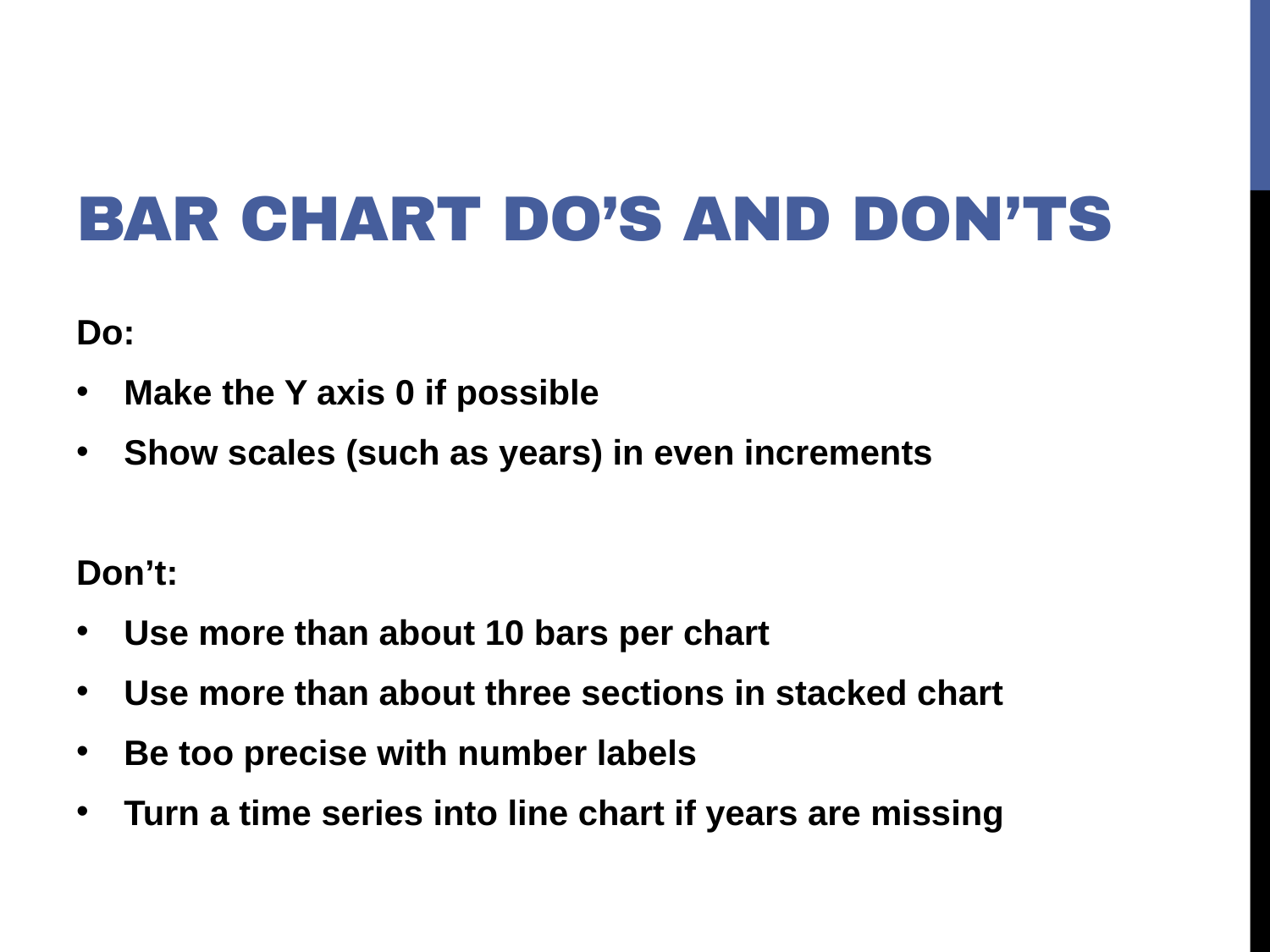

# Bar chart DO’s and Don’ts

Do:
Make the Y axis 0 if possible
Show scales (such as years) in even increments

Don’t:
Use more than about 10 bars per chart
Use more than about three sections in stacked chart
Be too precise with number labels
Turn a time series into line chart if years are missing